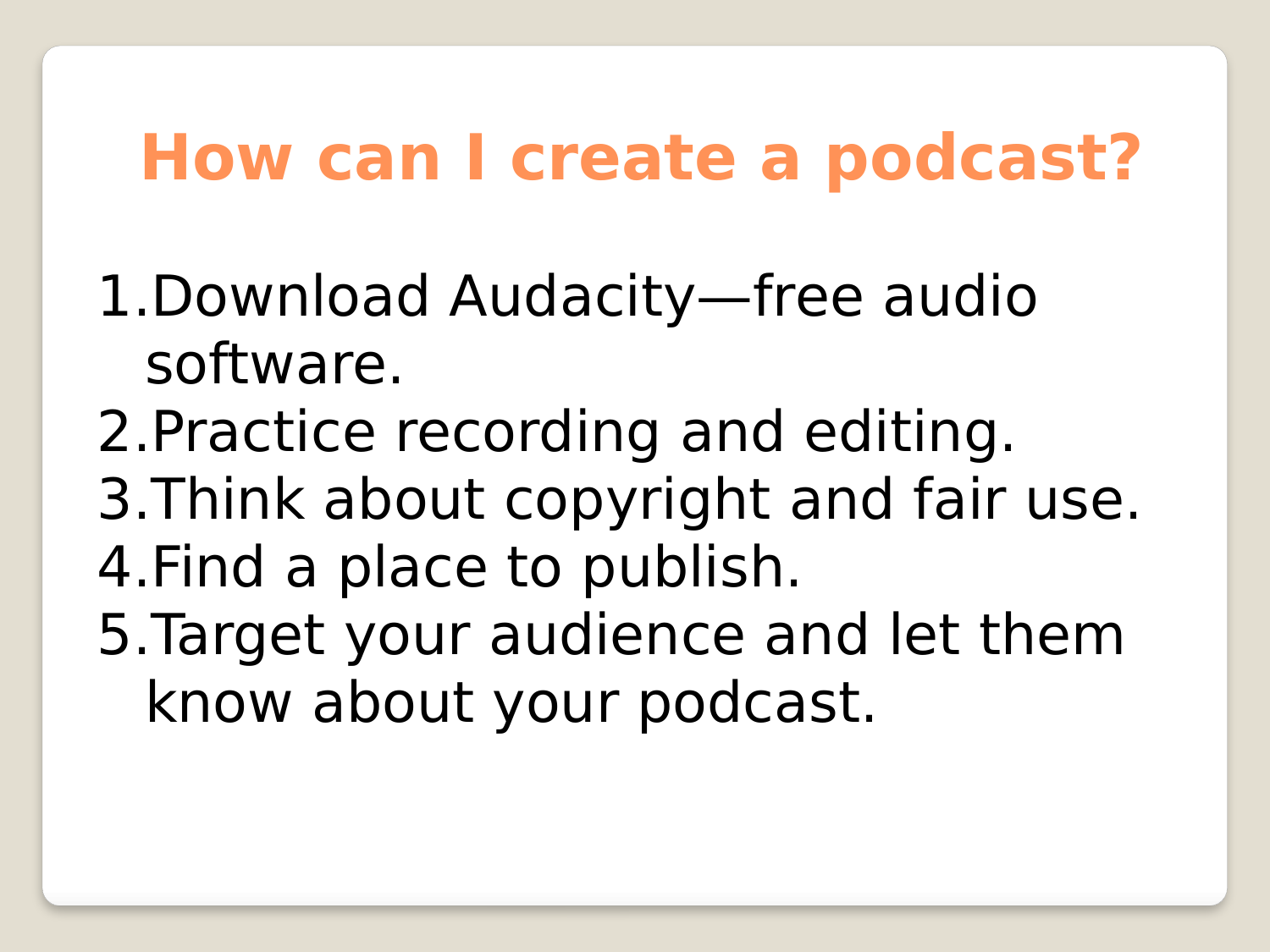

How can I create a podcast?
Download Audacity—free audio software.
Practice recording and editing.
Think about copyright and fair use.
Find a place to publish.
Target your audience and let them know about your podcast.